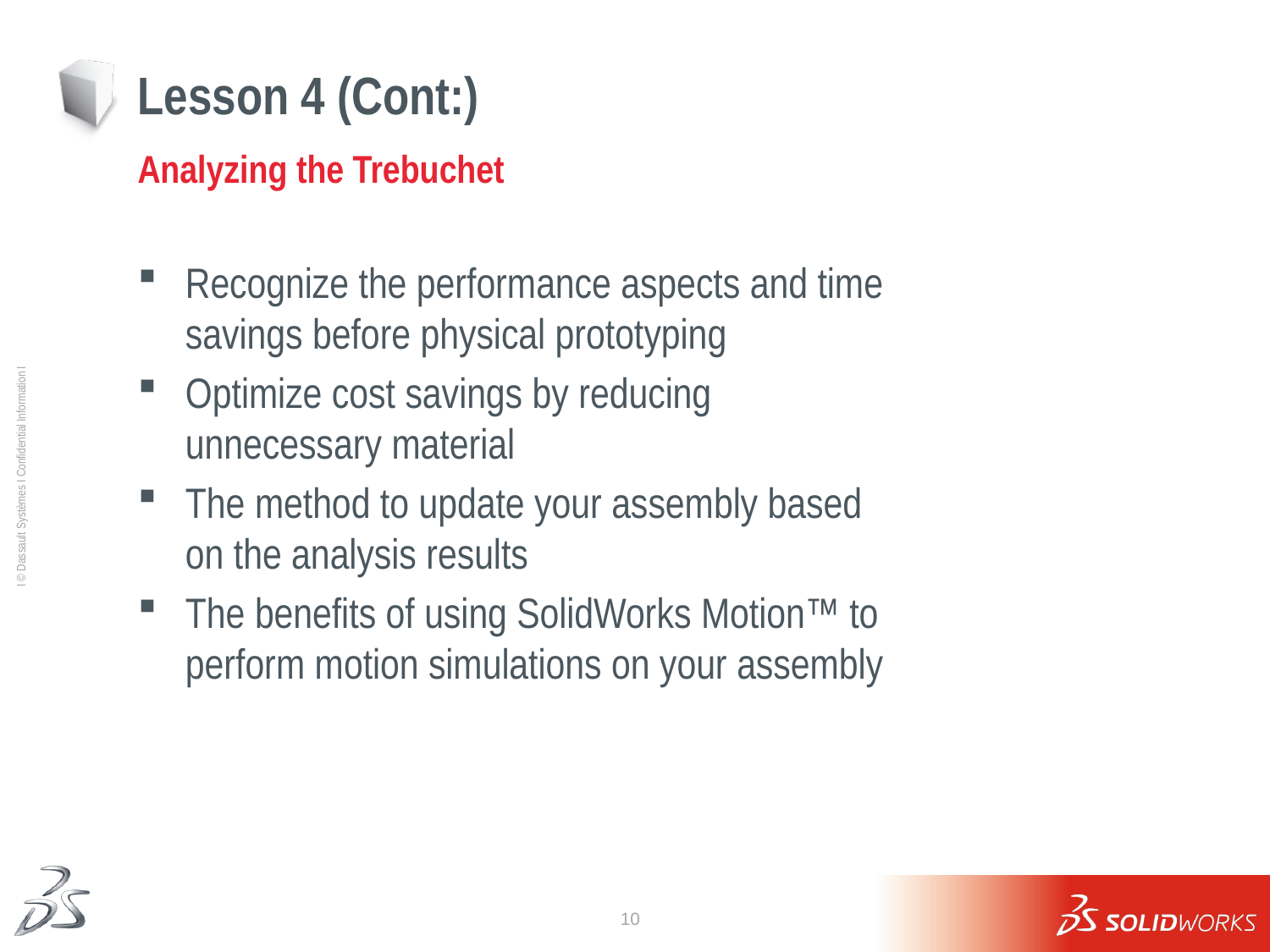

# Lesson 4 (Cont:)
Analyzing the Trebuchet
Recognize the performance aspects and time savings before physical prototyping
Optimize cost savings by reducing unnecessary material
The method to update your assembly based on the analysis results
The benefits of using SolidWorks Motion™ to perform motion simulations on your assembly